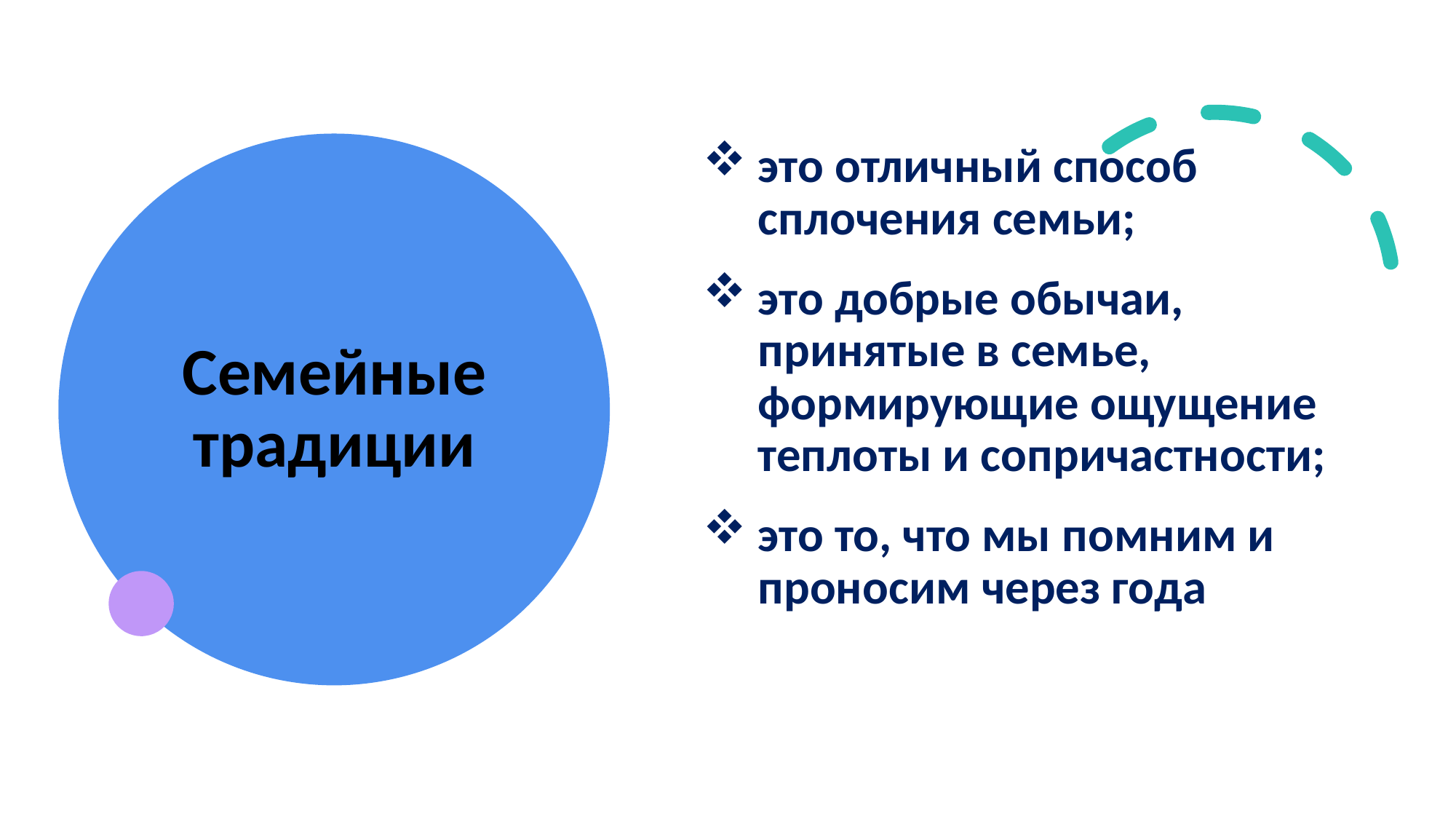

это отличный способ сплочения семьи;
это добрые обычаи, принятые в семье, формирующие ощущение теплоты и сопричастности;
это то, что мы помним и проносим через года

# Семейные традиции